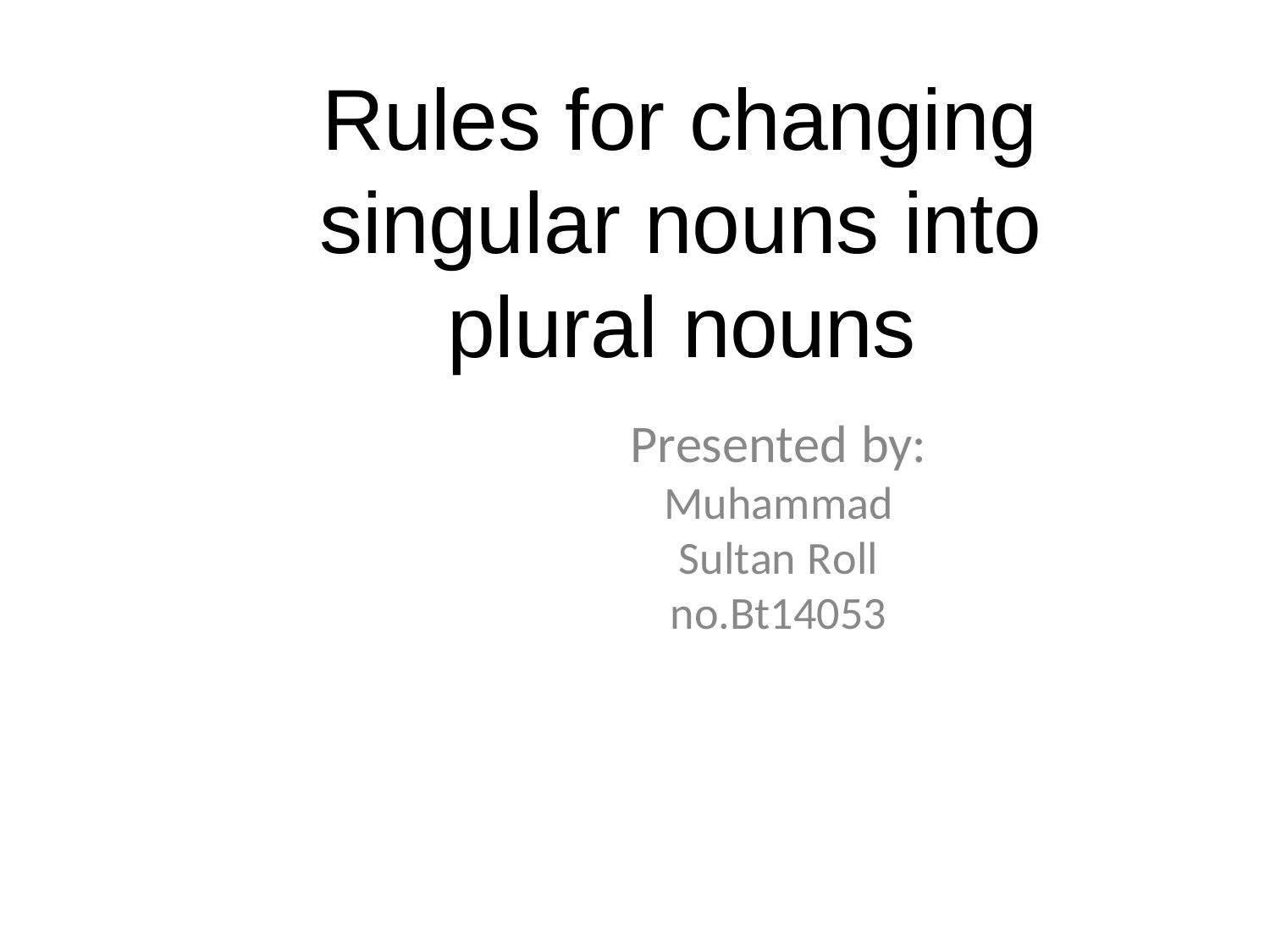

Rules for changing
singular nouns into
plural nouns
Presented by: Muhammad Sultan Roll no.Bt14053